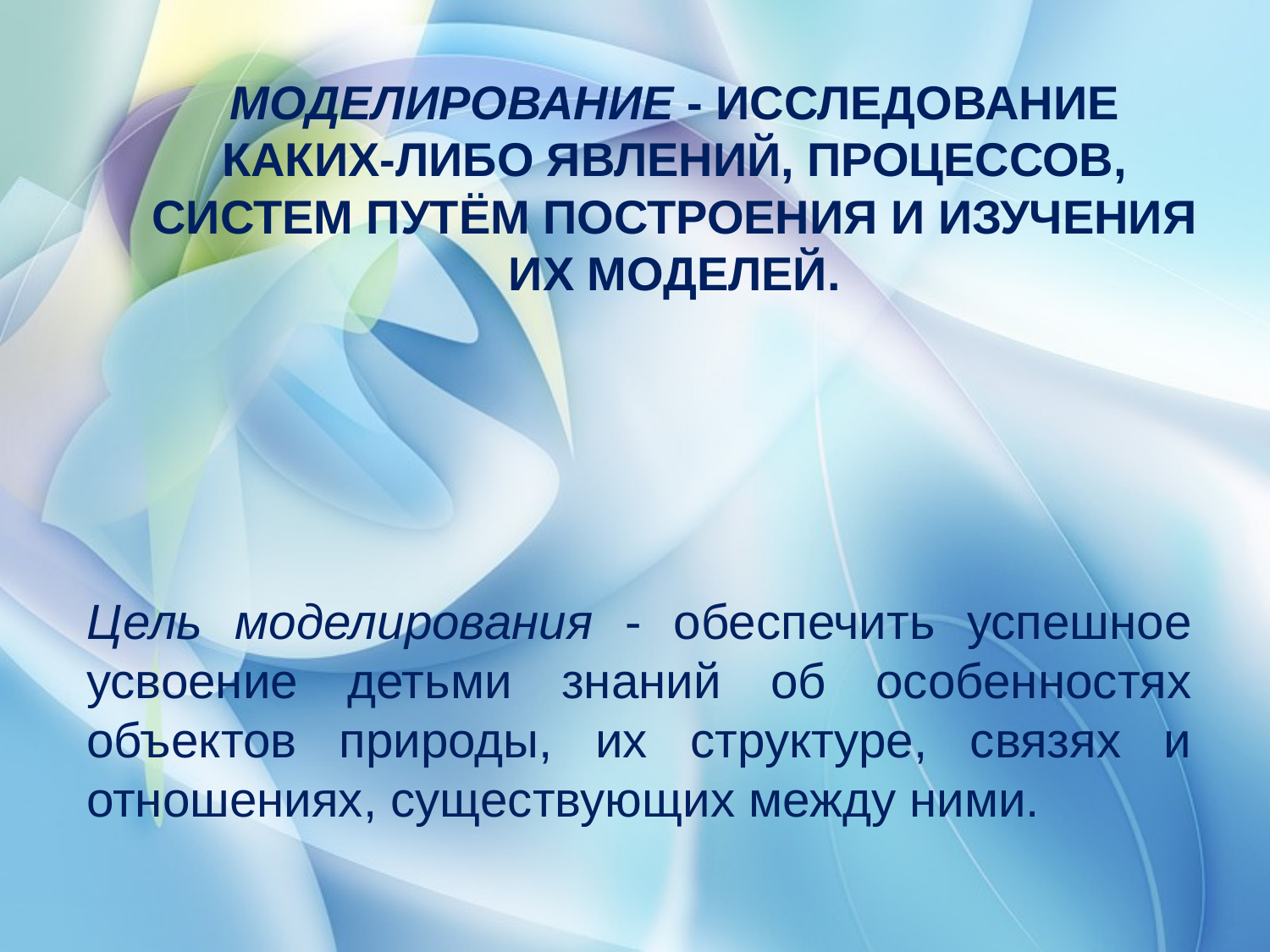

# Моделирование - исследование каких-либо явлений, процессов, систем путём построения и изучения их моделей.
Цель моделирования - обеспечить успешное усвоение детьми знаний об особенностях объектов природы, их структуре, связях и отношениях, существующих между ними.